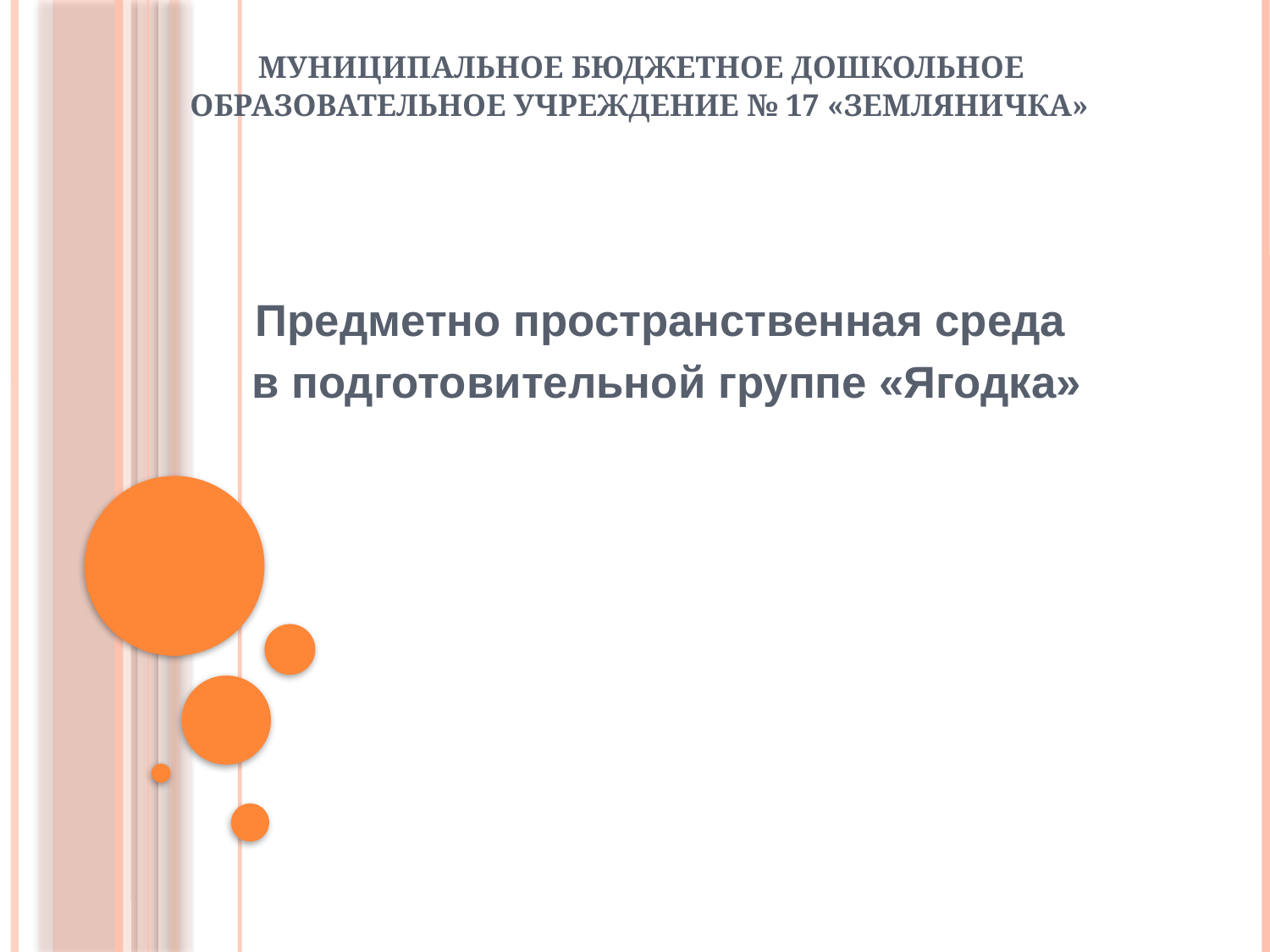

# Муниципальное бюджетное дошкольное образовательное учреждение № 17 «Земляничка»
Предметно пространственная среда
в подготовительной группе «Ягодка»